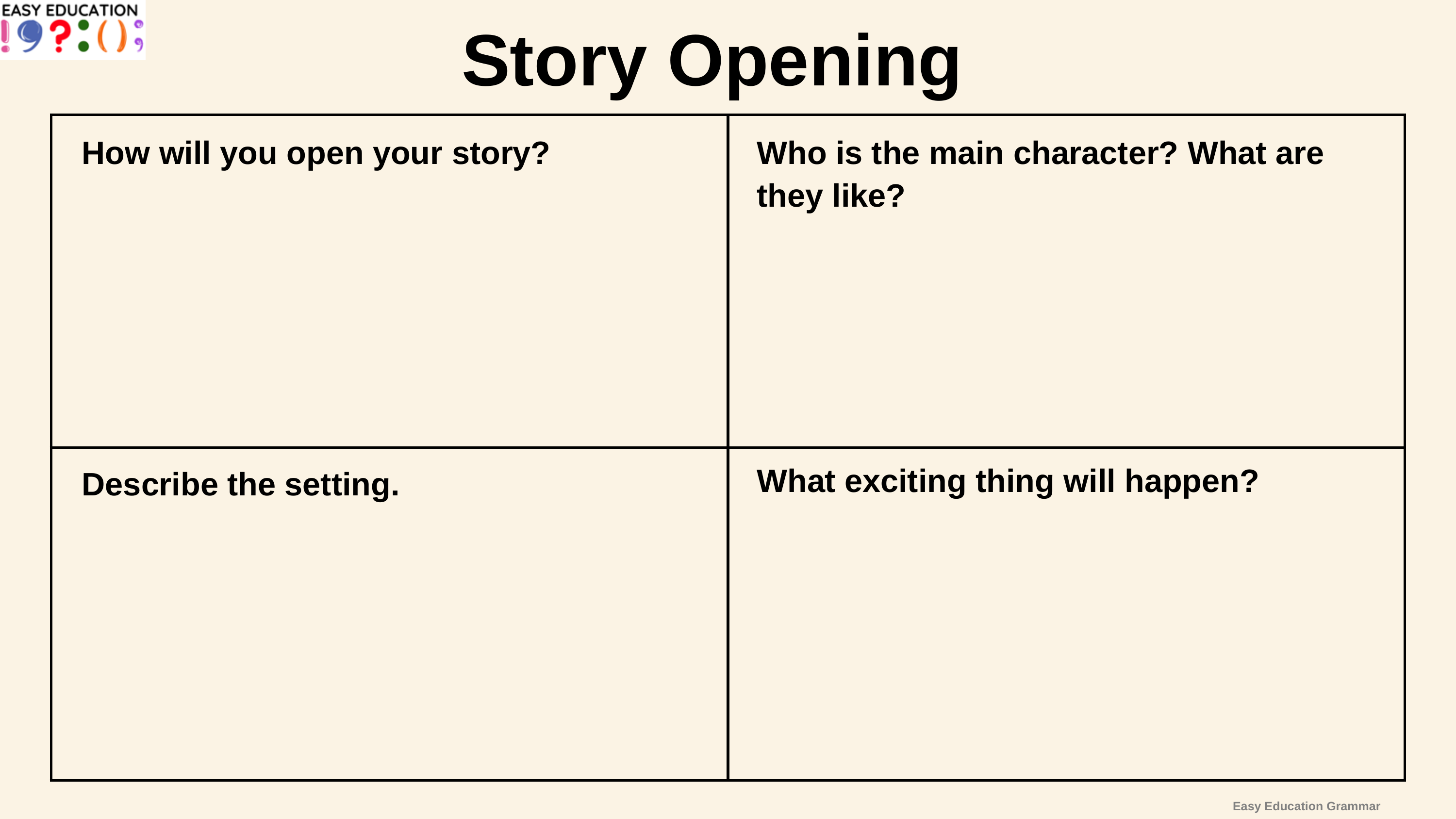

Story Opening
|  |  |
| --- | --- |
|  |  |
How will you open your story?
Who is the main character? What are they like?
What exciting thing will happen?
Describe the setting.